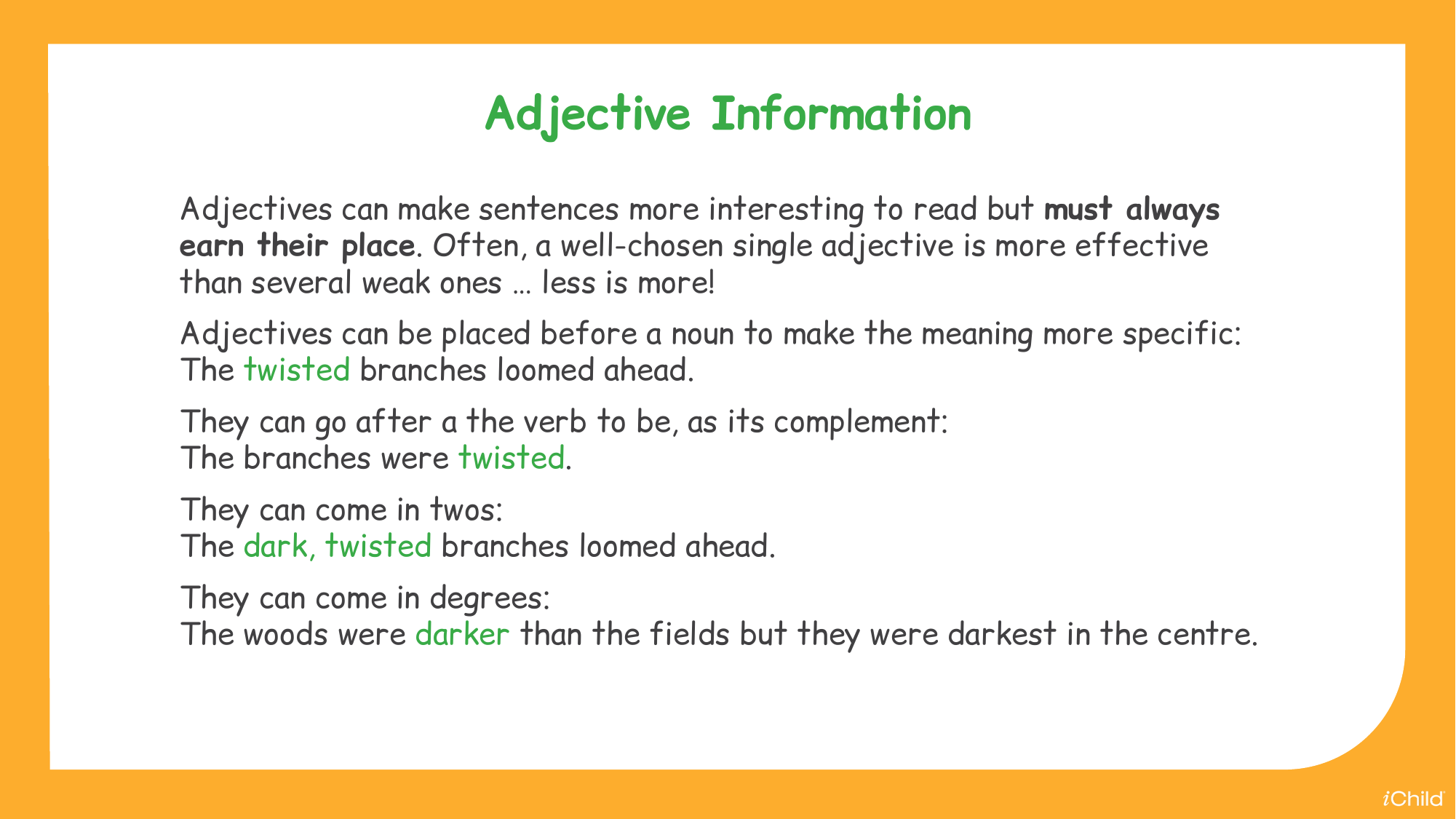

Adjective Information
Adjectives can make sentences more interesting to read but must always earn their place. Often, a well-chosen single adjective is more effective than several weak ones … less is more!
Adjectives can be placed before a noun to make the meaning more specific: The twisted branches loomed ahead.
They can go after a the verb to be, as its complement:
The branches were twisted.
They can come in twos:
The dark, twisted branches loomed ahead.
They can come in degrees:
The woods were darker than the fields but they were darkest in the centre.